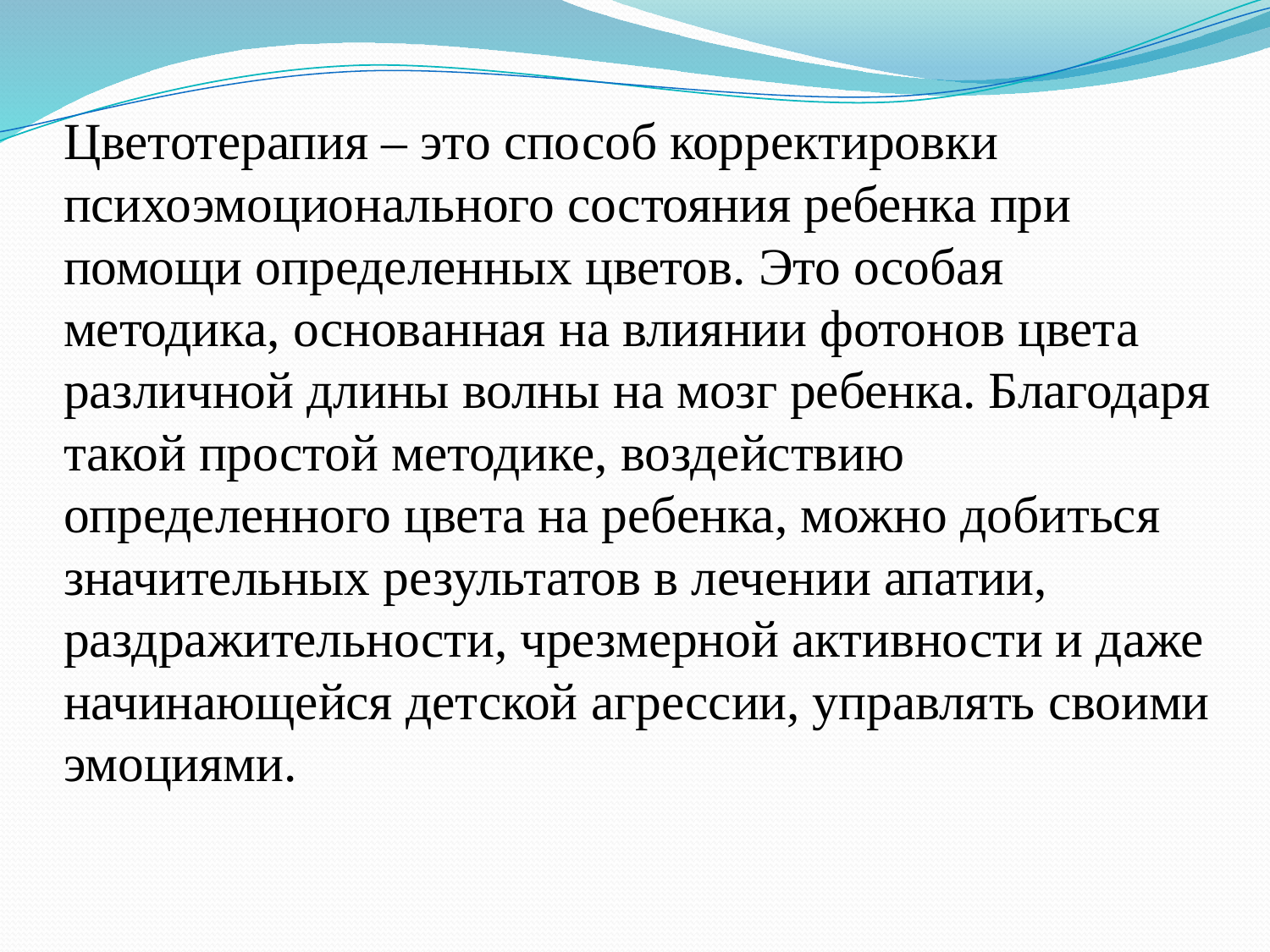

# Цветотерапия – это способ корректировки психоэмоционального состояния ребенка при помощи определенных цветов. Это особая методика, основанная на влиянии фотонов цвета различной длины волны на мозг ребенка. Благодаря такой простой методике, воздействию определенного цвета на ребенка, можно добиться значительных результатов в лечении апатии, раздражительности, чрезмерной активности и даже начинающейся детской агрессии, управлять своими эмоциями.